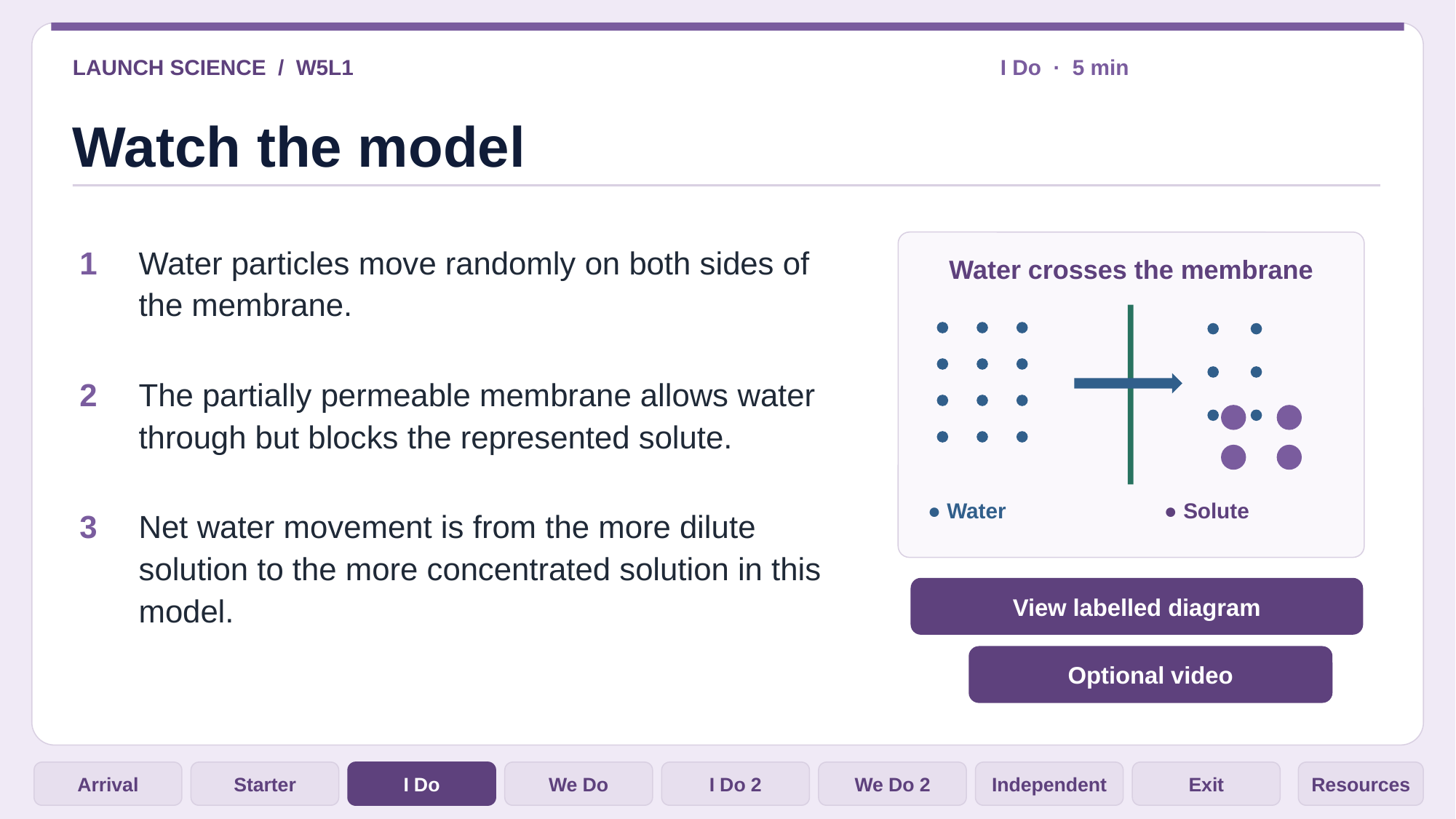

LAUNCH SCIENCE  /  W5L1
I Do  ·  5 min
Watch the model

1
Water particles move randomly on both sides of the membrane.
Water crosses the membrane

2
The partially permeable membrane allows water through but blocks the represented solute.

● Water
● Solute
3
Net water movement is from the more dilute solution to the more concentrated solution in this model.
View labelled diagram
Optional video
Arrival
Starter
I Do
We Do
I Do 2
We Do 2
Independent
Exit
Resources